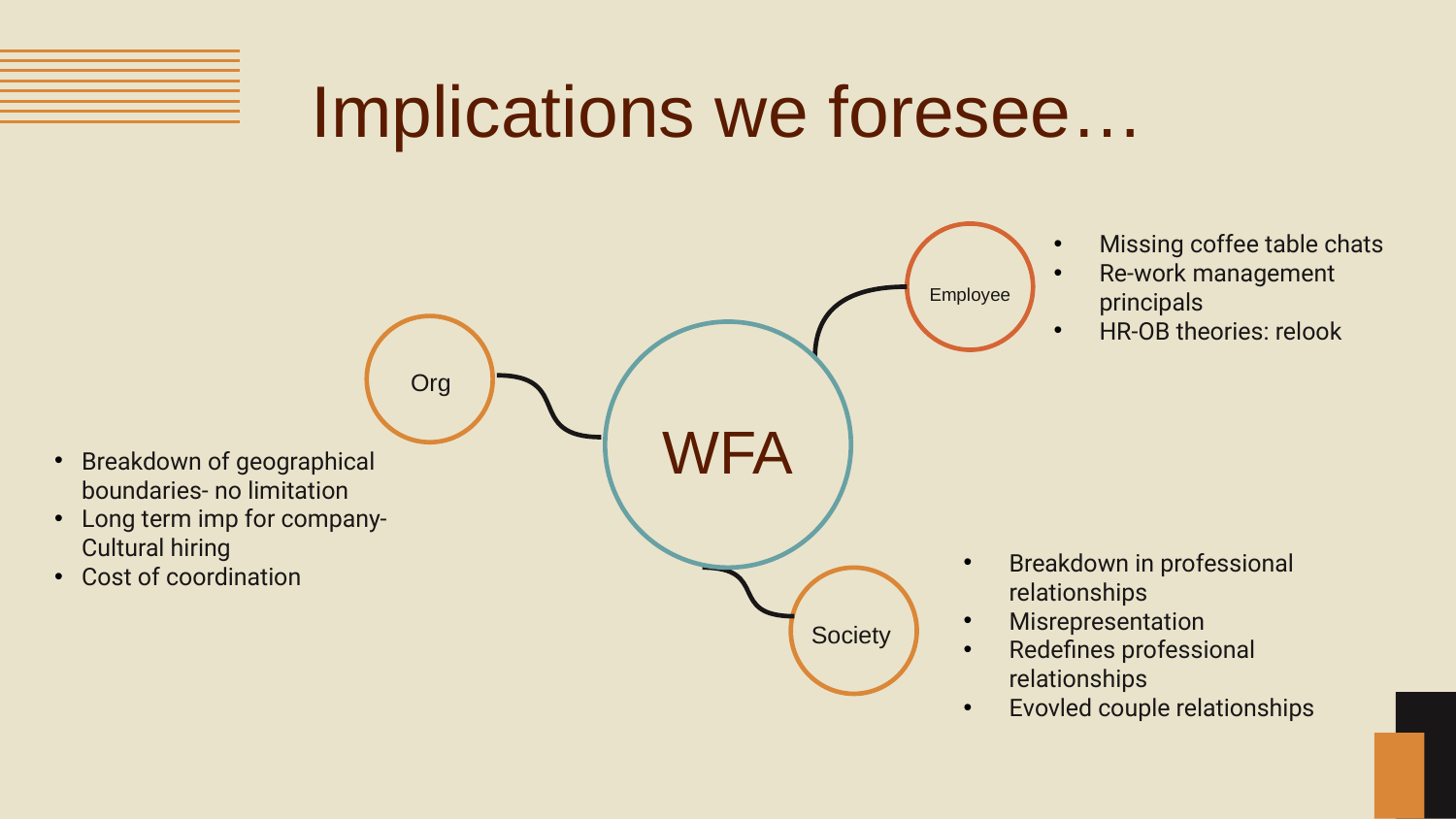

# Implications we foresee…
Missing coffee table chats
Re-work management principals
HR-OB theories: relook

Employee

Org
WFA
Breakdown of geographical boundaries- no limitation
Long term imp for company- Cultural hiring
Cost of coordination

Breakdown in professional relationships
Misrepresentation
Redefines professional relationships
Evovled couple relationships

Society